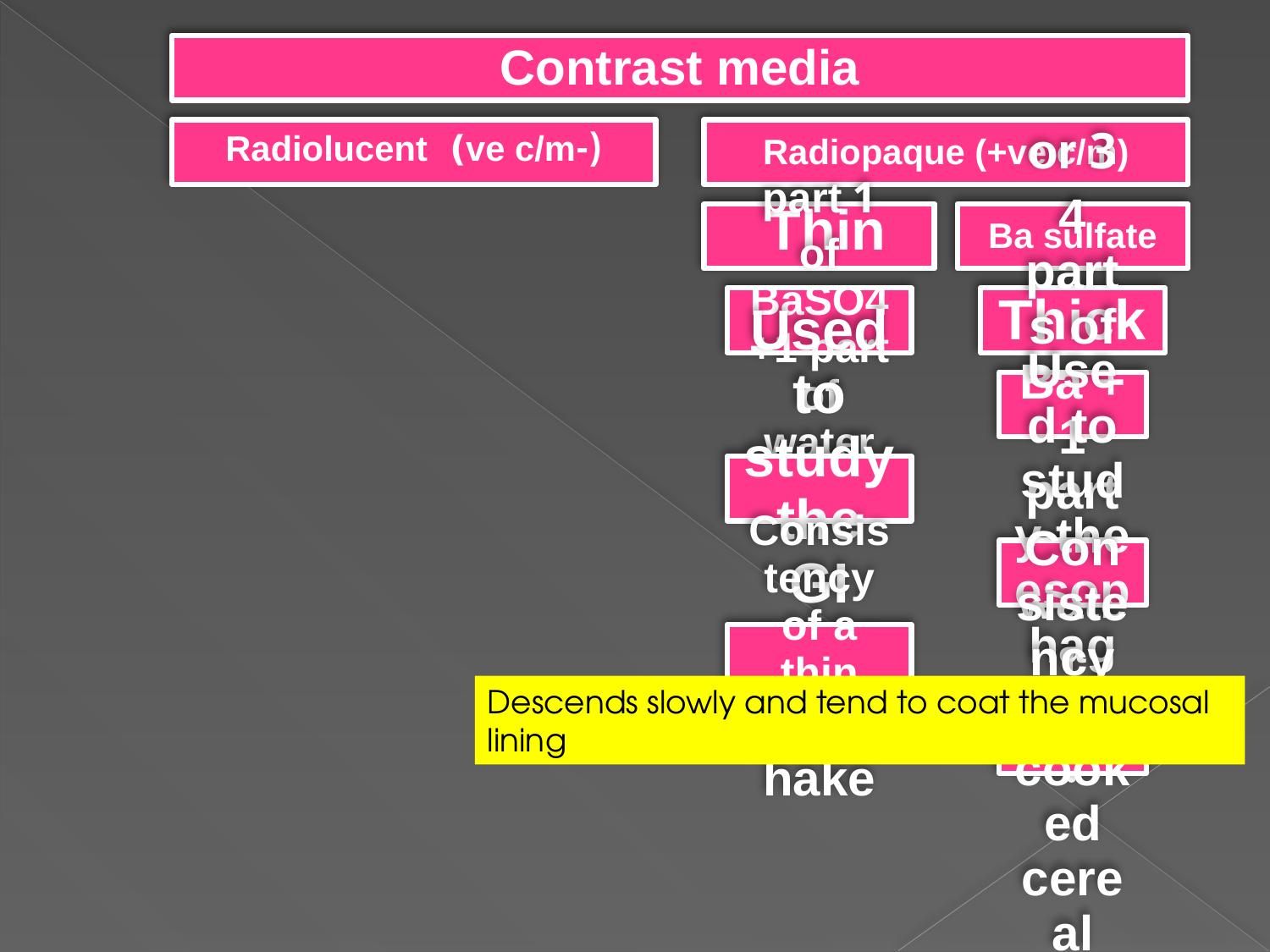

Thick
Ba sulfate
Thin
Contrast media
Descends slowly and tend to coat the mucosal lining